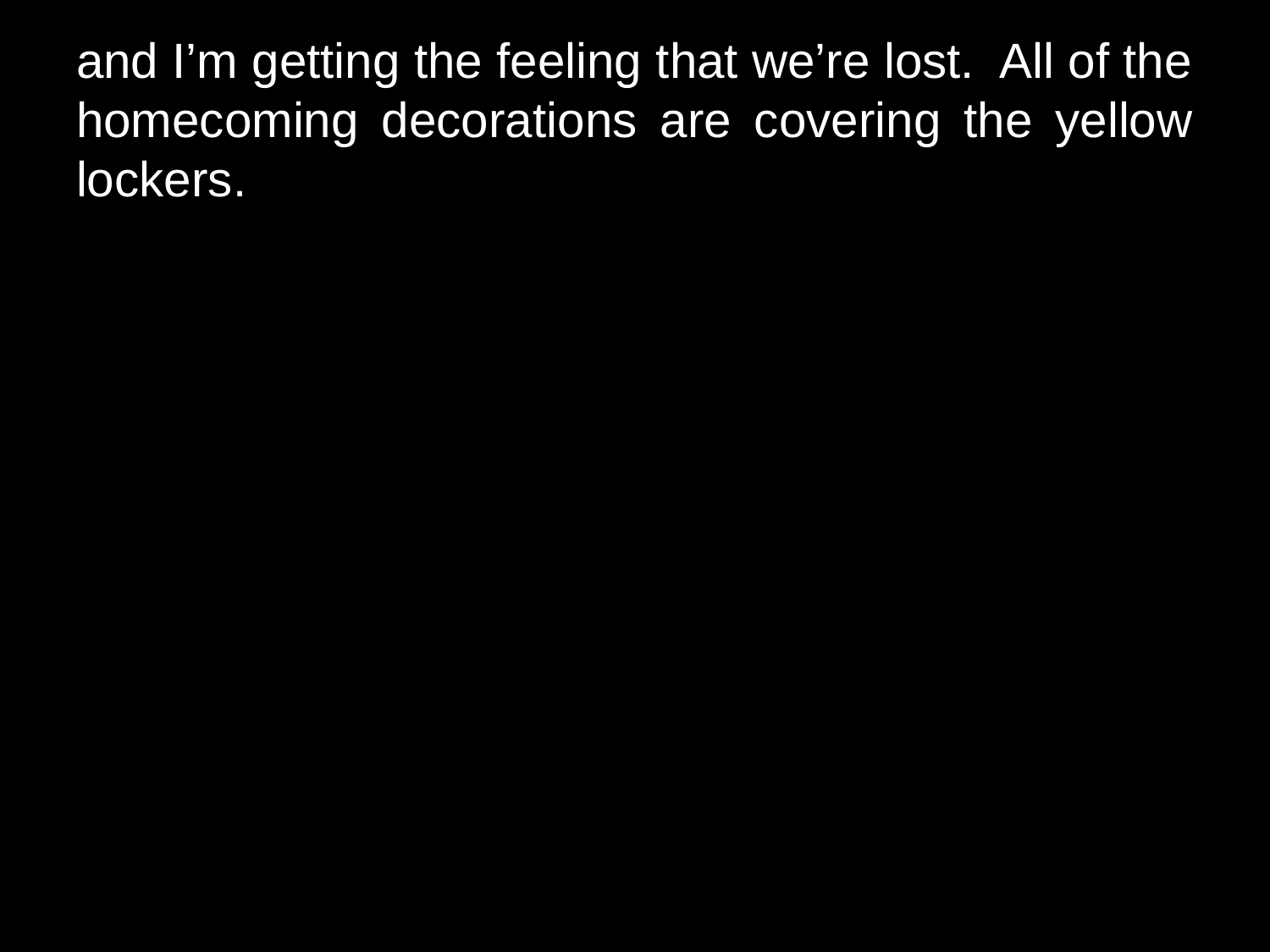

# and I’m getting the feeling that we’re lost.  All of the homecoming decorations are covering the yellow lockers.